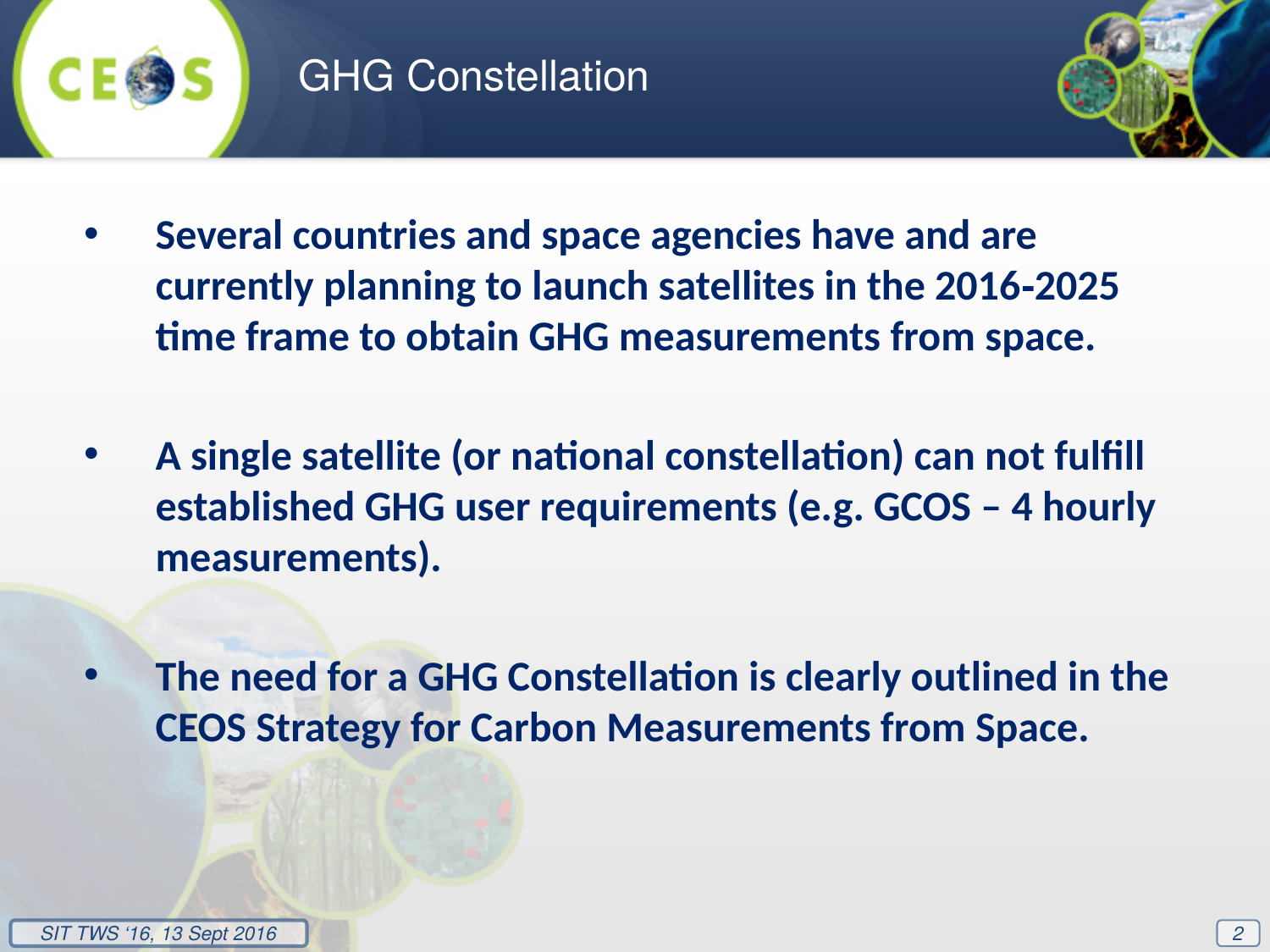

GHG Constellation
Several countries and space agencies have and are currently planning to launch satellites in the 2016‐2025 time frame to obtain GHG measurements from space.

A single satellite (or national constellation) can not fulfill established GHG user requirements (e.g. GCOS – 4 hourly measurements).

The need for a GHG Constellation is clearly outlined in the CEOS Strategy for Carbon Measurements from Space.

2